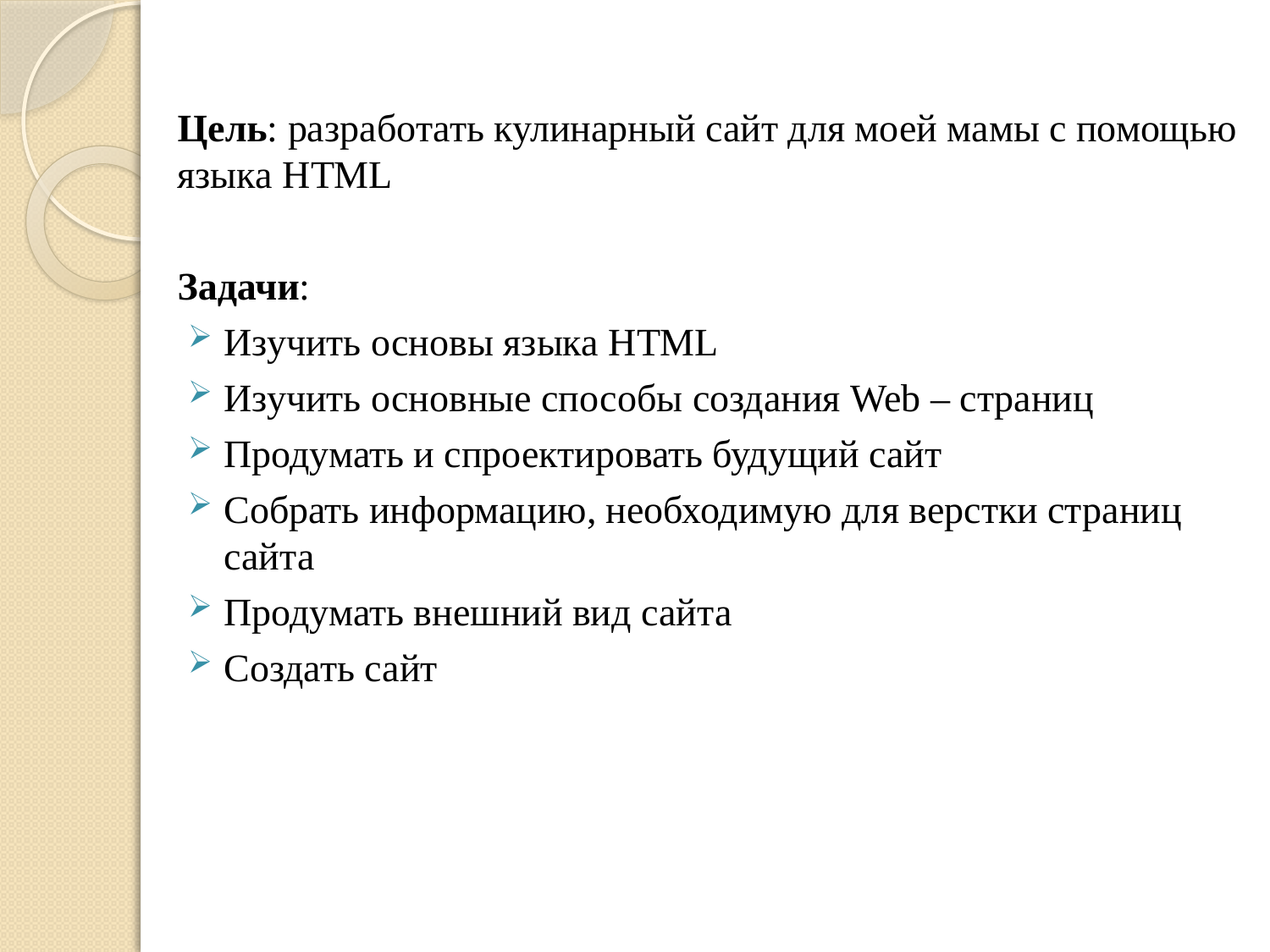

Цель: разработать кулинарный сайт для моей мамы с помощью языка HTML

Задачи:
Изучить основы языка HTML
Изучить основные способы создания Web – страниц
Продумать и спроектировать будущий сайт
Собрать информацию, необходимую для верстки страниц сайта
Продумать внешний вид сайта
Создать сайт